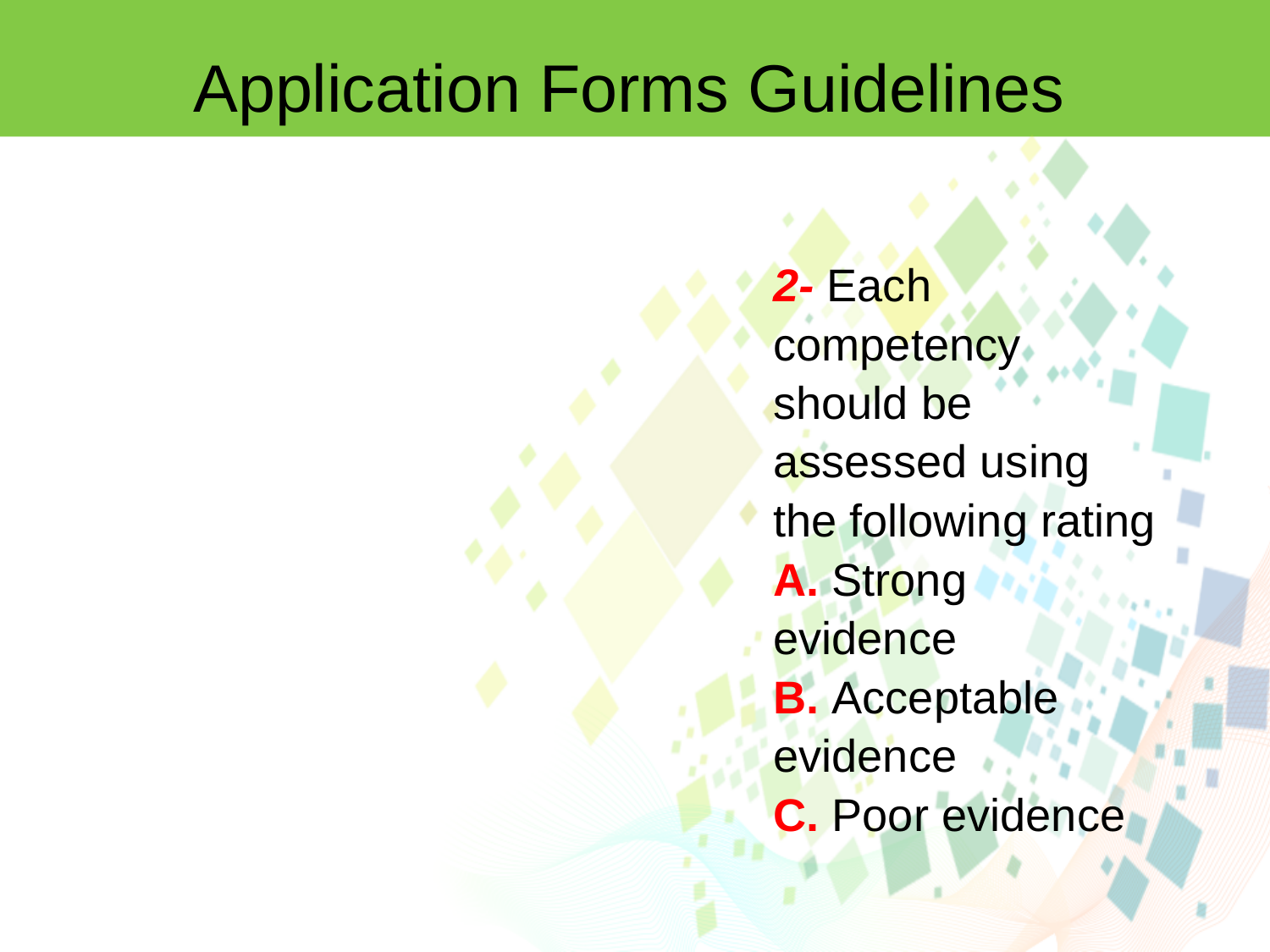

Application Forms Guidelines
2- Each competency should be assessed using the following rating
A. Strong evidence
B. Acceptable evidence
C. Poor evidence